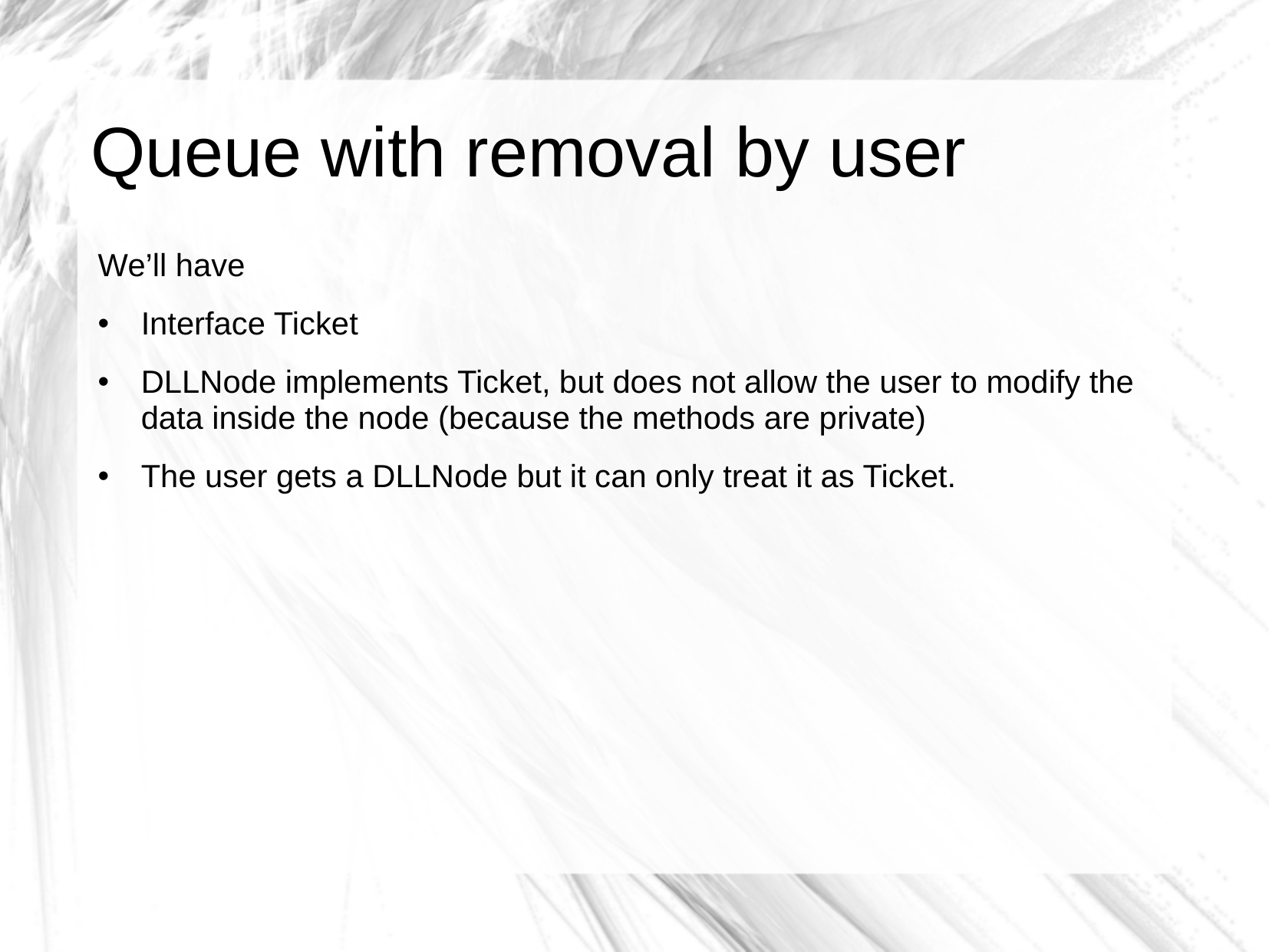

# Queue with removal by user
We’ll have
Interface Ticket
DLLNode implements Ticket, but does not allow the user to modify the data inside the node (because the methods are private)
The user gets a DLLNode but it can only treat it as Ticket.